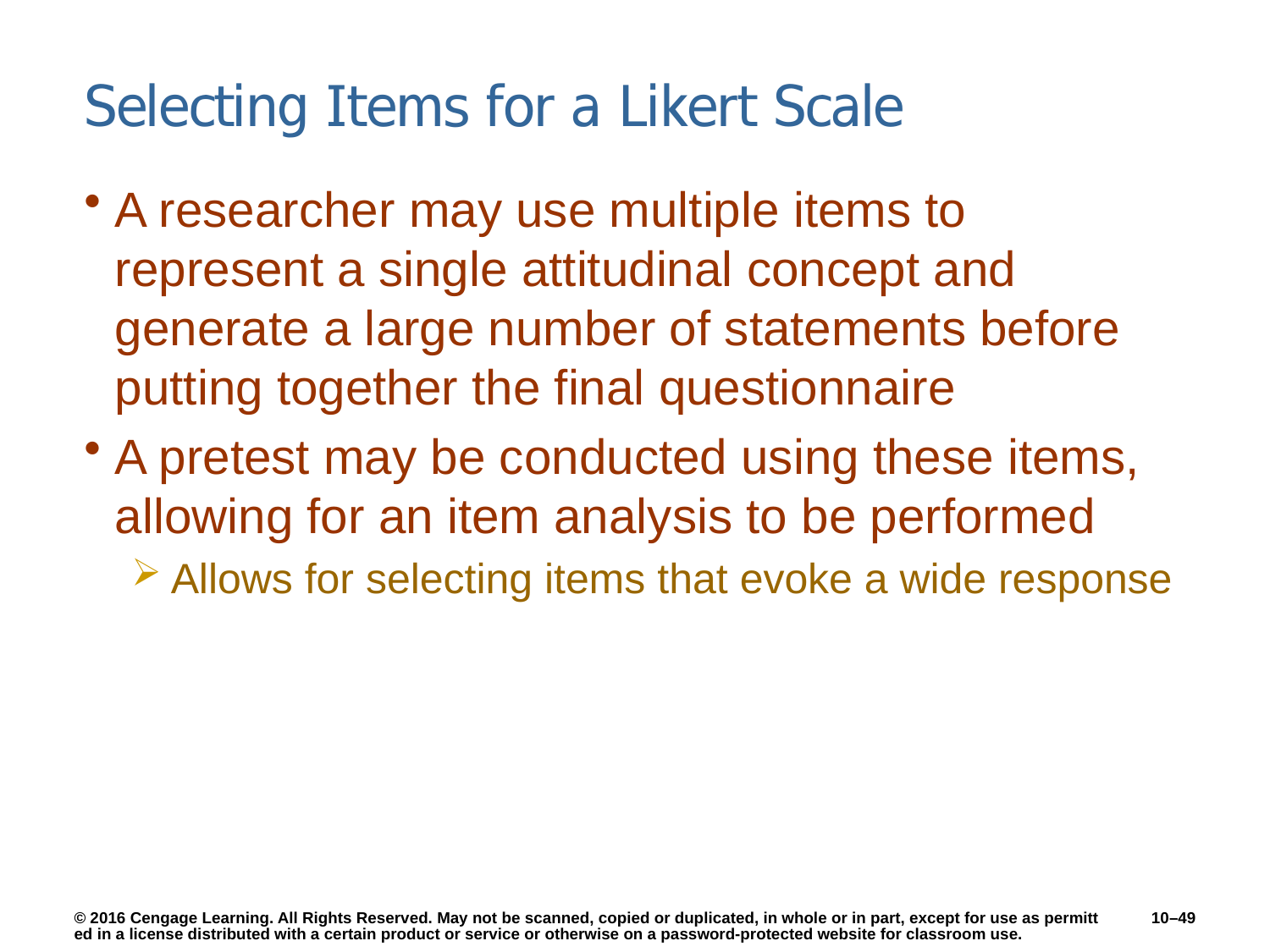

# Selecting Items for a Likert Scale
A researcher may use multiple items to represent a single attitudinal concept and generate a large number of statements before putting together the final questionnaire
A pretest may be conducted using these items, allowing for an item analysis to be performed
Allows for selecting items that evoke a wide response
10–49
© 2016 Cengage Learning. All Rights Reserved. May not be scanned, copied or duplicated, in whole or in part, except for use as permitted in a license distributed with a certain product or service or otherwise on a password-protected website for classroom use.